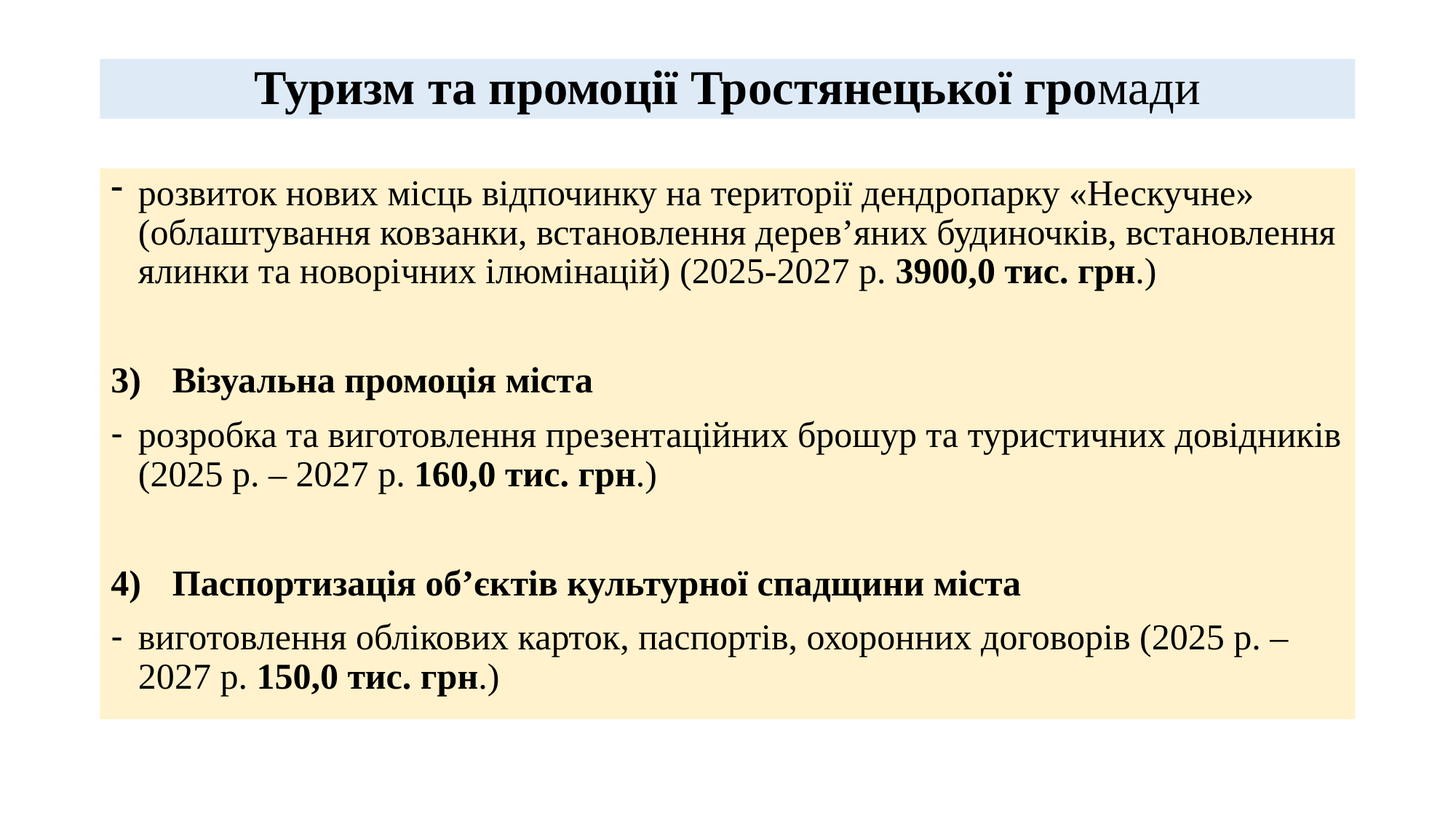

# Туризм та промоції Тростянецької громади
розвиток нових місць відпочинку на території дендропарку «Нескучне» (облаштування ковзанки, встановлення дерев’яних будиночків, встановлення ялинки та новорічних ілюмінацій) (2025-2027 р. 3900,0 тис. грн.)

Візуальна промоція міста
розробка та виготовлення презентаційних брошур та туристичних довідників (2025 р. – 2027 р. 160,0 тис. грн.)

Паспортизація об’єктів культурної спадщини міста
виготовлення облікових карток, паспортів, охоронних договорів (2025 р. – 2027 р. 150,0 тис. грн.)